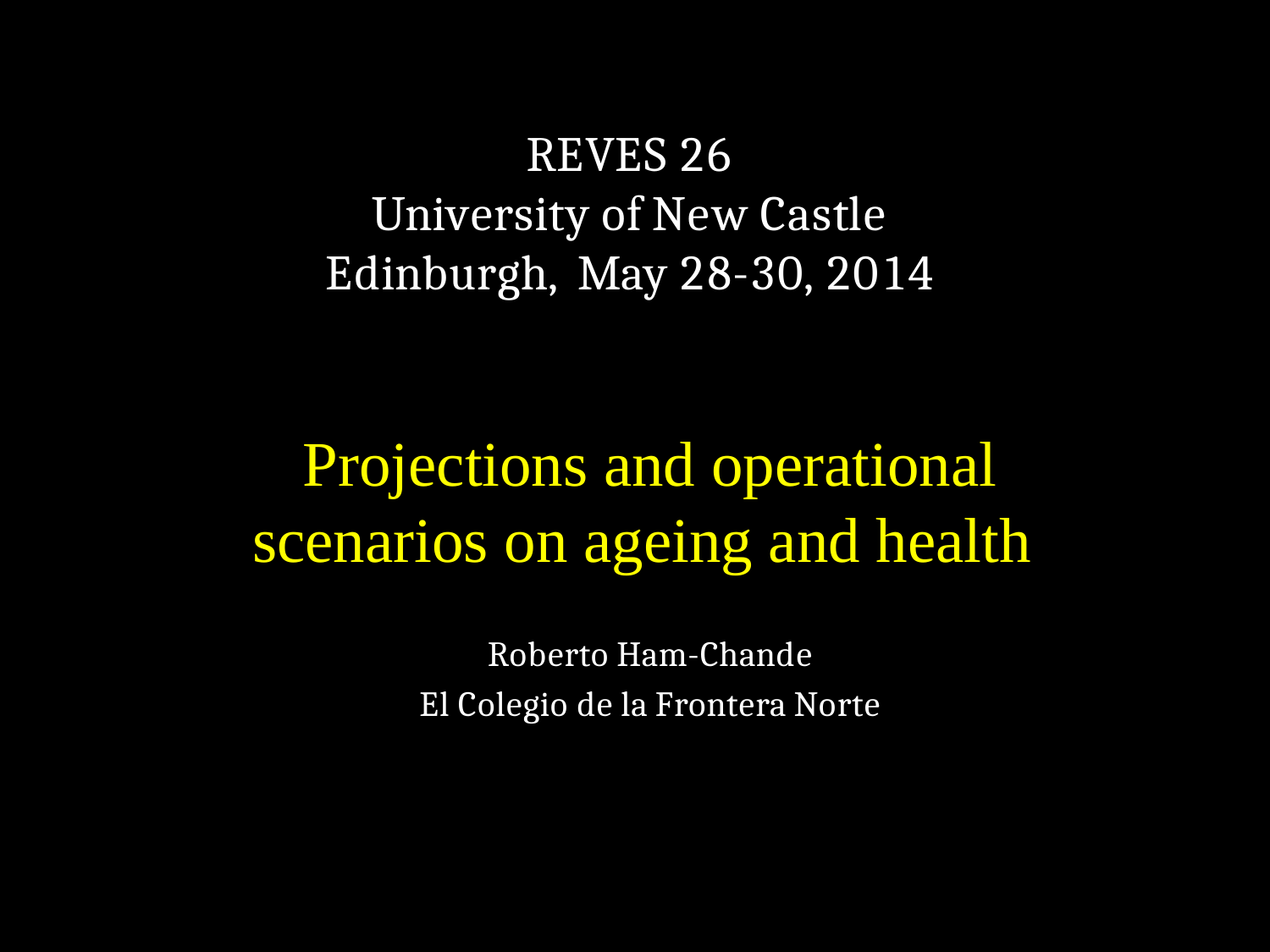

# REVES 26 University of New Castle Edinburgh,  May 28-30, 2014
Projections and operational
scenarios on ageing and health

Roberto Ham-Chande
El Colegio de la Frontera Norte